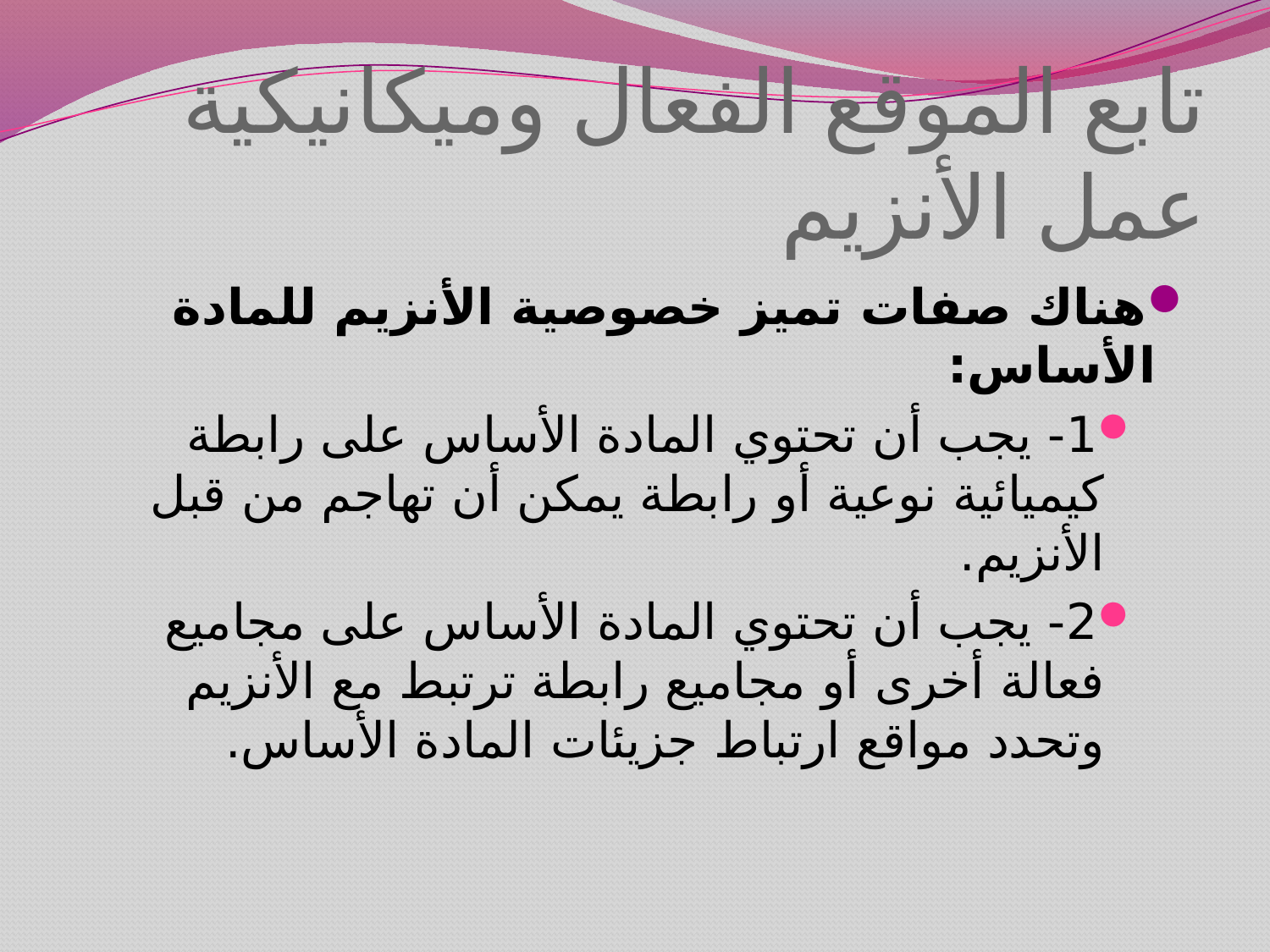

# تابع الموقع الفعال وميكانيكية عمل الأنزيم
هناك صفات تميز خصوصية الأنزيم للمادة الأساس:
1- يجب أن تحتوي المادة الأساس على رابطة كيميائية نوعية أو رابطة يمكن أن تهاجم من قبل الأنزيم.
2- يجب أن تحتوي المادة الأساس على مجاميع فعالة أخرى أو مجاميع رابطة ترتبط مع الأنزيم وتحدد مواقع ارتباط جزيئات المادة الأساس.